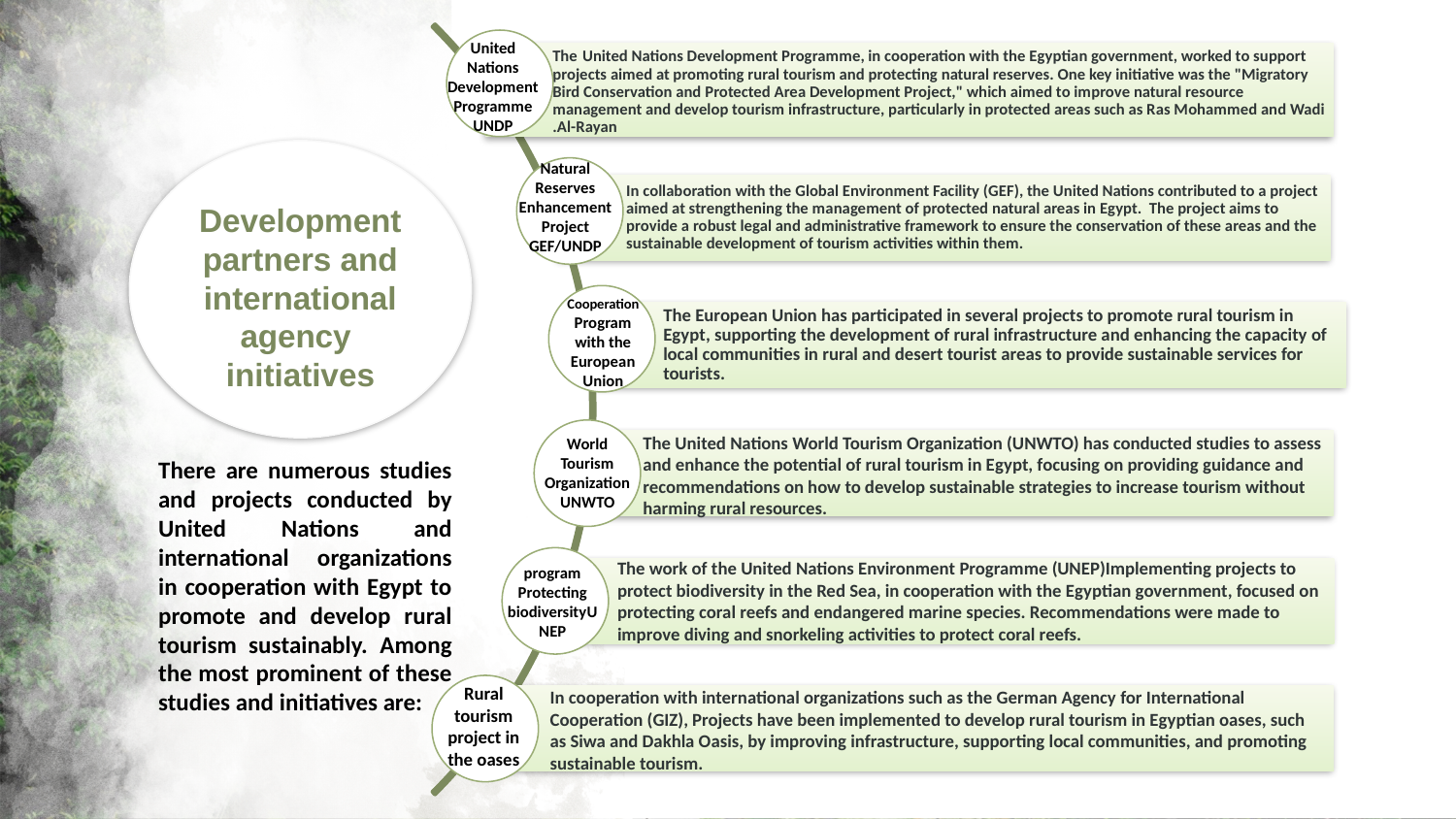

The United Nations Development Programme, in cooperation with the Egyptian government, worked to support projects aimed at promoting rural tourism and protecting natural reserves. One key initiative was the "Migratory Bird Conservation and Protected Area Development Project," which aimed to improve natural resource management and develop tourism infrastructure, particularly in protected areas such as Ras Mohammed and Wadi Al-Rayan.
In collaboration with the Global Environment Facility (GEF), the United Nations contributed to a project aimed at strengthening the management of protected natural areas in Egypt.  The project aims to provide a robust legal and administrative framework to ensure the conservation of these areas and the sustainable development of tourism activities within them.
The European Union has participated in several projects to promote rural tourism in Egypt, supporting the development of rural infrastructure and enhancing the capacity of local communities in rural and desert tourist areas to provide sustainable services for tourists.

United Nations Development Programme
UNDP
Natural Reserves Enhancement Project GEF/UNDP
Cooperation Program with the European Union
The United Nations World Tourism Organization (UNWTO) has conducted studies to assess and enhance the potential of rural tourism in Egypt, focusing on providing guidance and recommendations on how to develop sustainable strategies to increase tourism without harming rural resources.
World Tourism Organization UNWTO
The work of the United Nations Environment Programme (UNEP)Implementing projects to protect biodiversity in the Red Sea, in cooperation with the Egyptian government, focused on protecting coral reefs and endangered marine species. Recommendations were made to improve diving and snorkeling activities to protect coral reefs.
program
Protecting biodiversityUNEP
Rural tourism project in the oases
In cooperation with international organizations such as the German Agency for International Cooperation (GIZ), Projects have been implemented to develop rural tourism in Egyptian oases, such as Siwa and Dakhla Oasis, by improving infrastructure, supporting local communities, and promoting sustainable tourism.

Development partners and international agency
initiatives
There are numerous studies and projects conducted by United Nations and international organizations in cooperation with Egypt to promote and develop rural tourism sustainably. Among the most prominent of these studies and initiatives are: